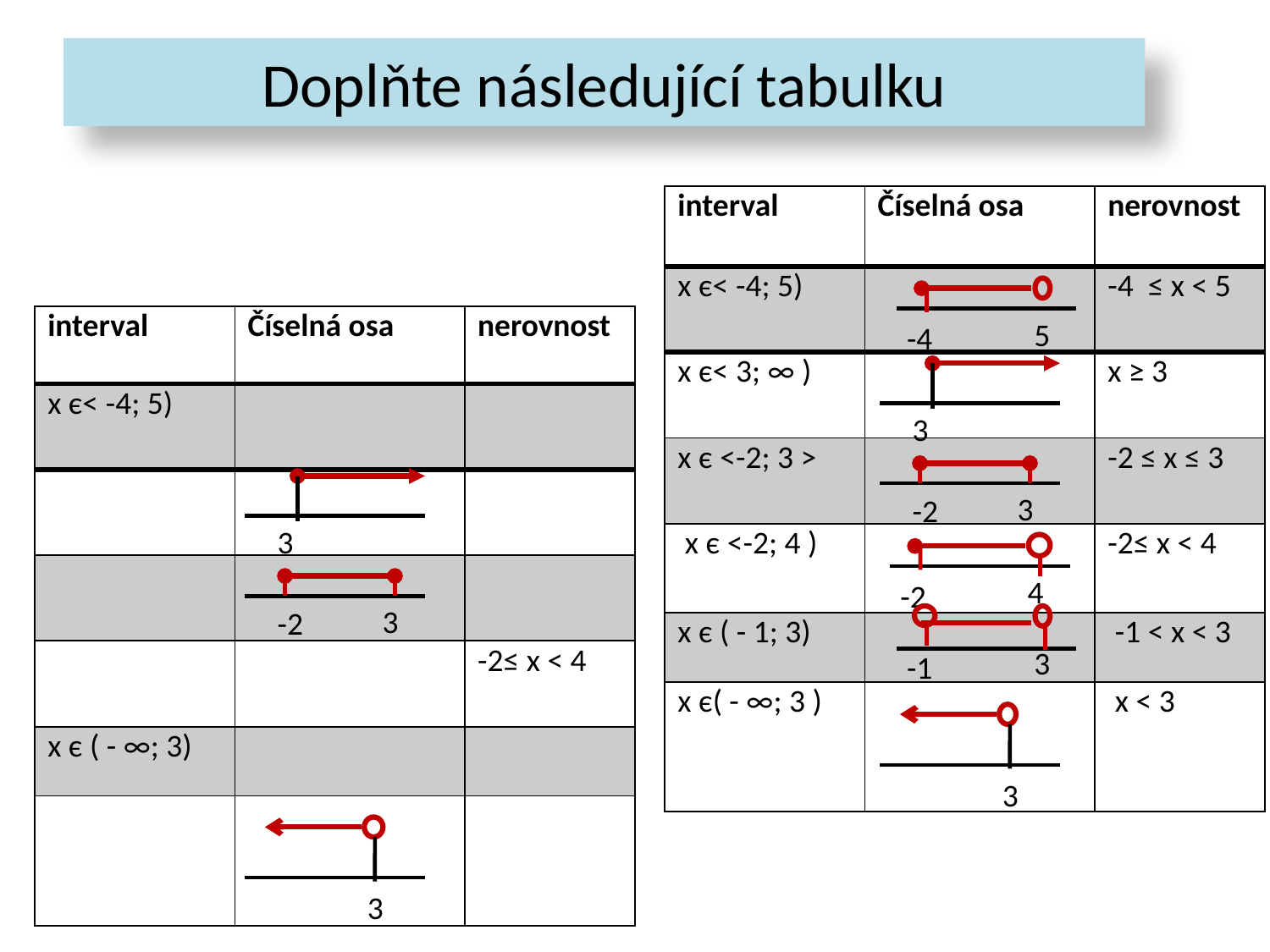

# Doplňte následující tabulku
| interval | Číselná osa | nerovnost |
| --- | --- | --- |
| x є˂ -4; 5) |  | -4 ≤ x ˂ 5 |
| x є˂ 3; ∞ ) |  | x ≥ 3 |
| x є ˂-2; 3 ˃ |  | -2 ≤ x ≤ 3 |
| x є ˂-2; 4 ) |  | -2≤ x ˂ 4 |
| x є ( - 1; 3) |  | -1 ˂ x ˂ 3 |
| x є( - ∞; 3 ) |  | x ˂ 3 |

| interval | Číselná osa | nerovnost |
| --- | --- | --- |
| x є˂ -4; 5) |  |  |
|  |  |  |
|  |  |  |
|  |  | -2≤ x ˂ 4 |
| x є ( - ∞; 3) |  |  |
|  |  |  |
5
-4
3
3
-2
3

4
-2
3
-2

3
-1

3

3